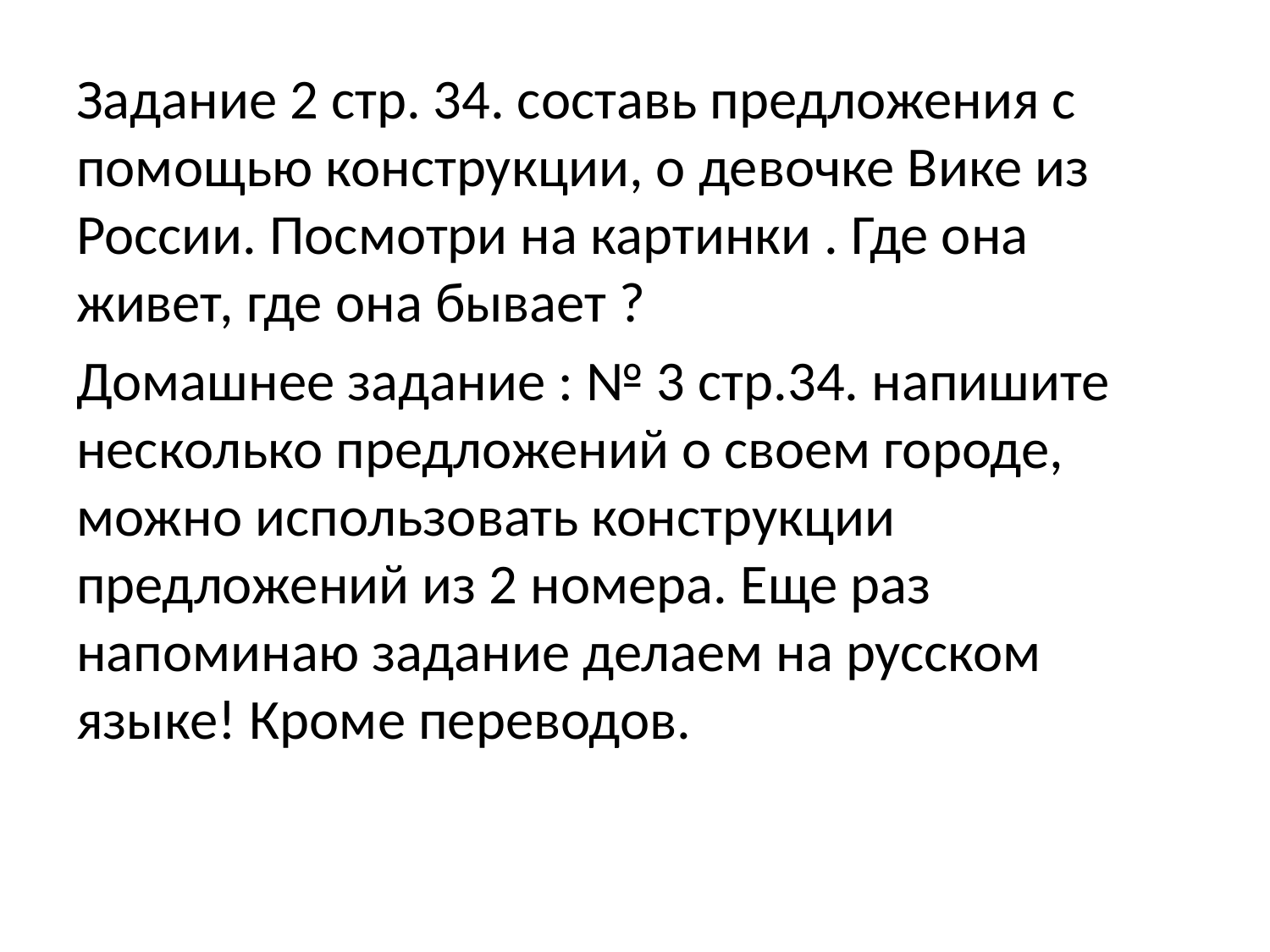

Задание 2 стр. 34. составь предложения с помощью конструкции, о девочке Вике из России. Посмотри на картинки . Где она живет, где она бывает ?
Домашнее задание : № 3 стр.34. напишите несколько предложений о своем городе, можно использовать конструкции предложений из 2 номера. Еще раз напоминаю задание делаем на русском языке! Кроме переводов.